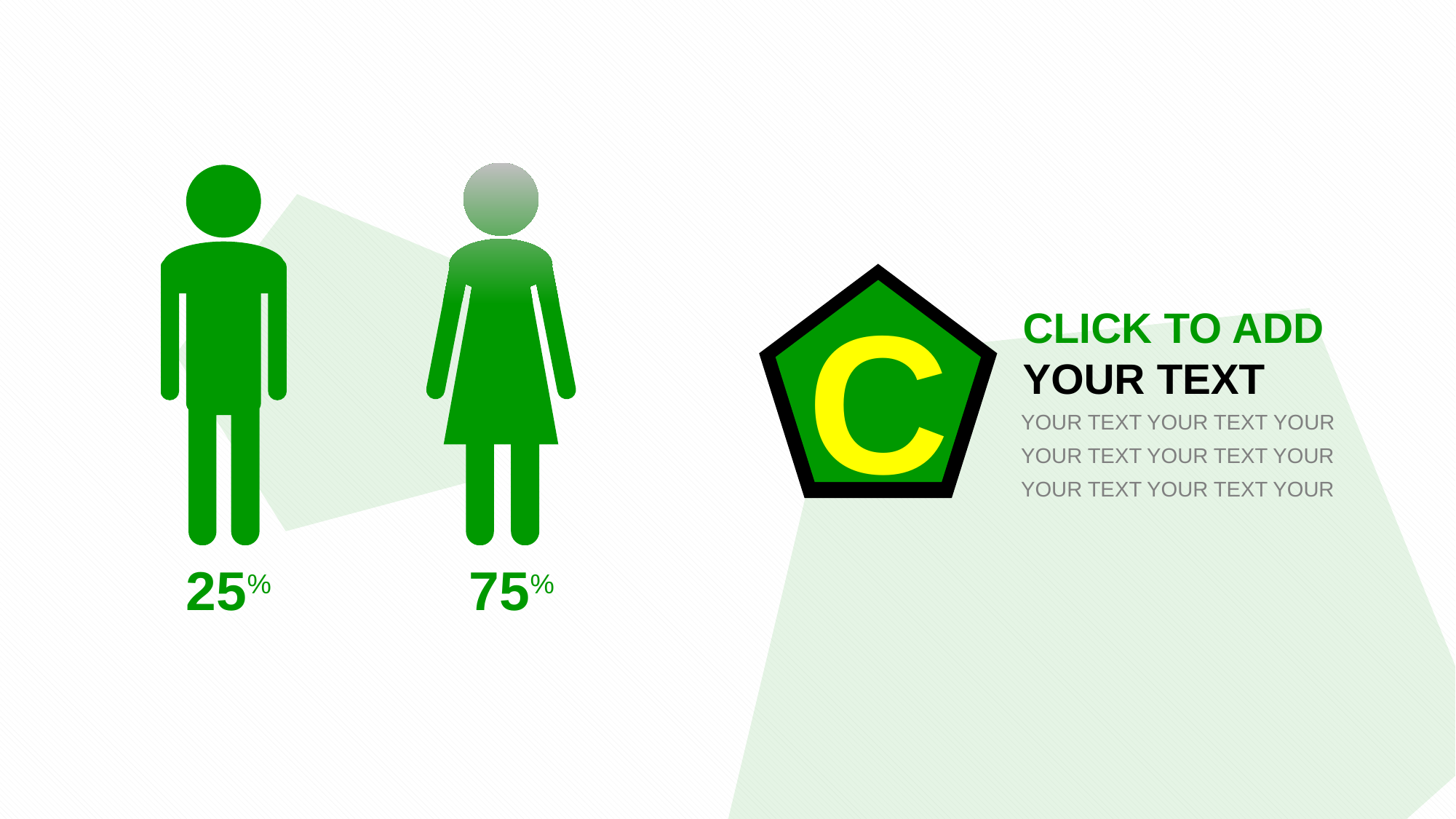

25
75
%
%

C
CLICK TO ADD
YOUR TEXT
YOUR TEXT YOUR TEXT YOUR
YOUR TEXT YOUR TEXT YOUR
YOUR TEXT YOUR TEXT YOUR